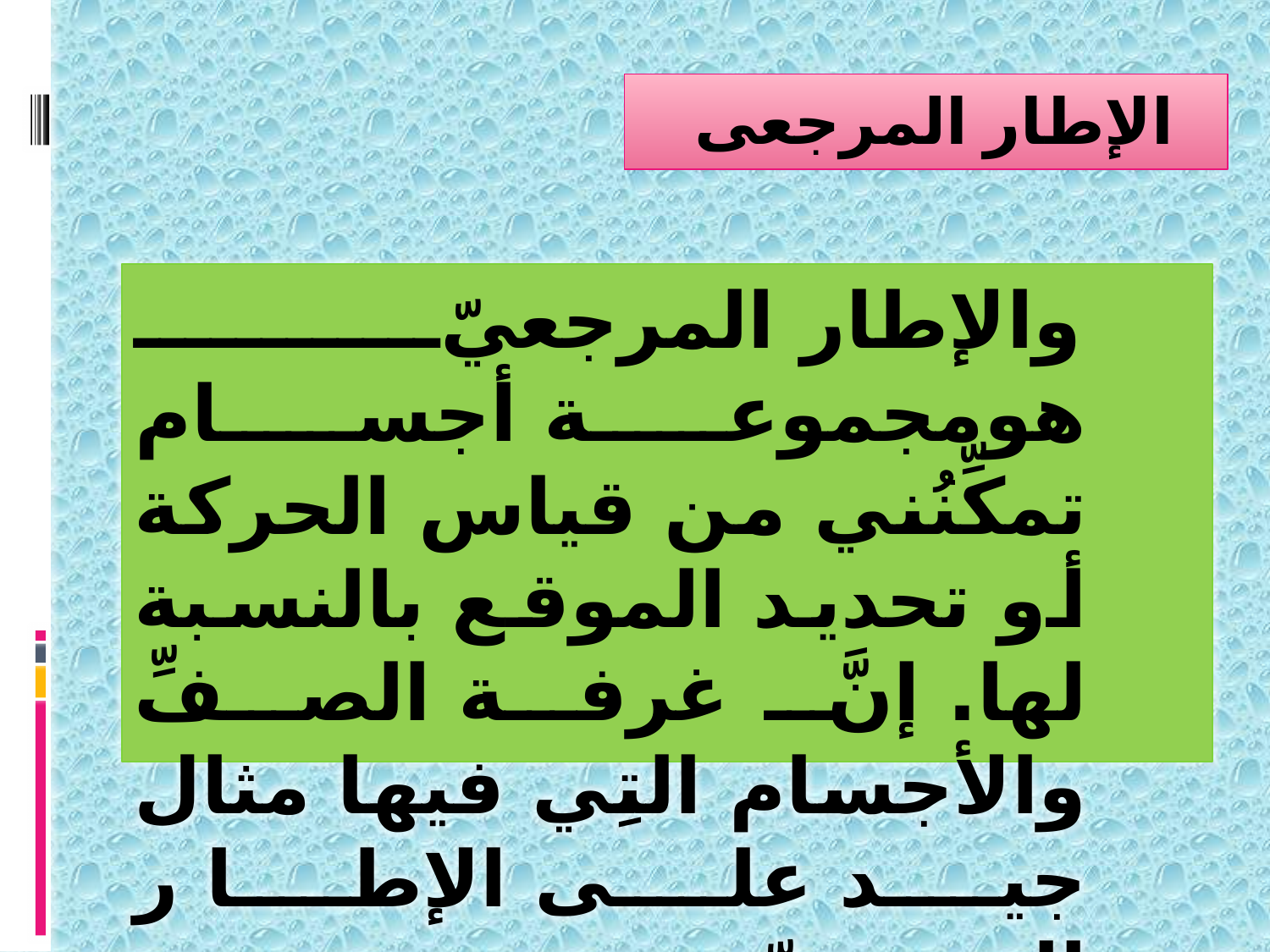

# الإطار المرجعى
    والإطار المرجعيّ هومجموعة أجسام تمكِّنُني من قياس الحركة أو تحديد الموقع بالنسبة لها. إنَّ غرفة الصفِّ والأجسام التِي فيها مثال جيد على الإطا ر المرجعيِّ.